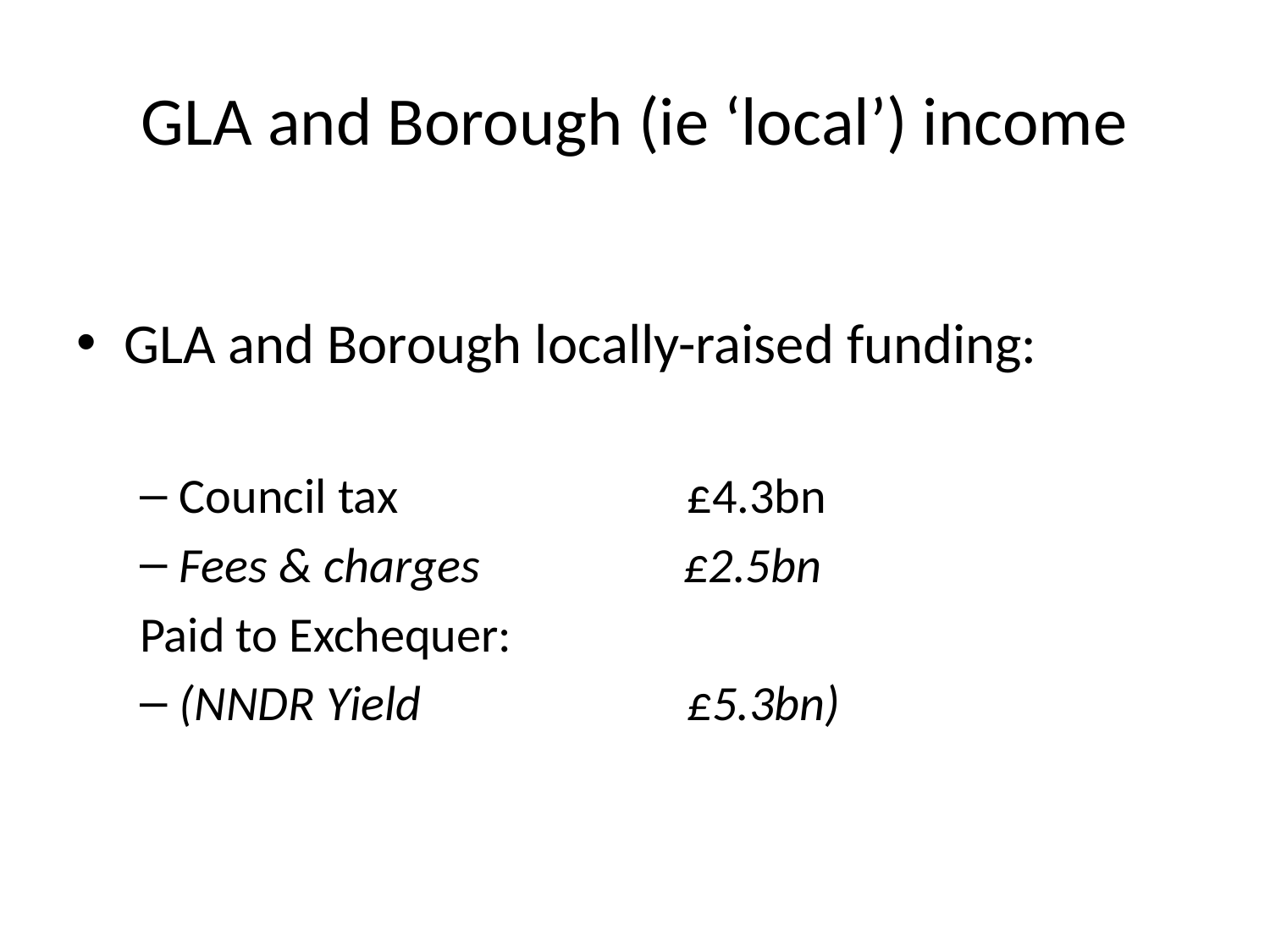

# GLA and Borough (ie ‘local’) income

GLA and Borough locally-raised funding:

Council tax			£4.3bn
Fees & charges	           £2.5bn
Paid to Exchequer:
(NNDR Yield 			£5.3bn)